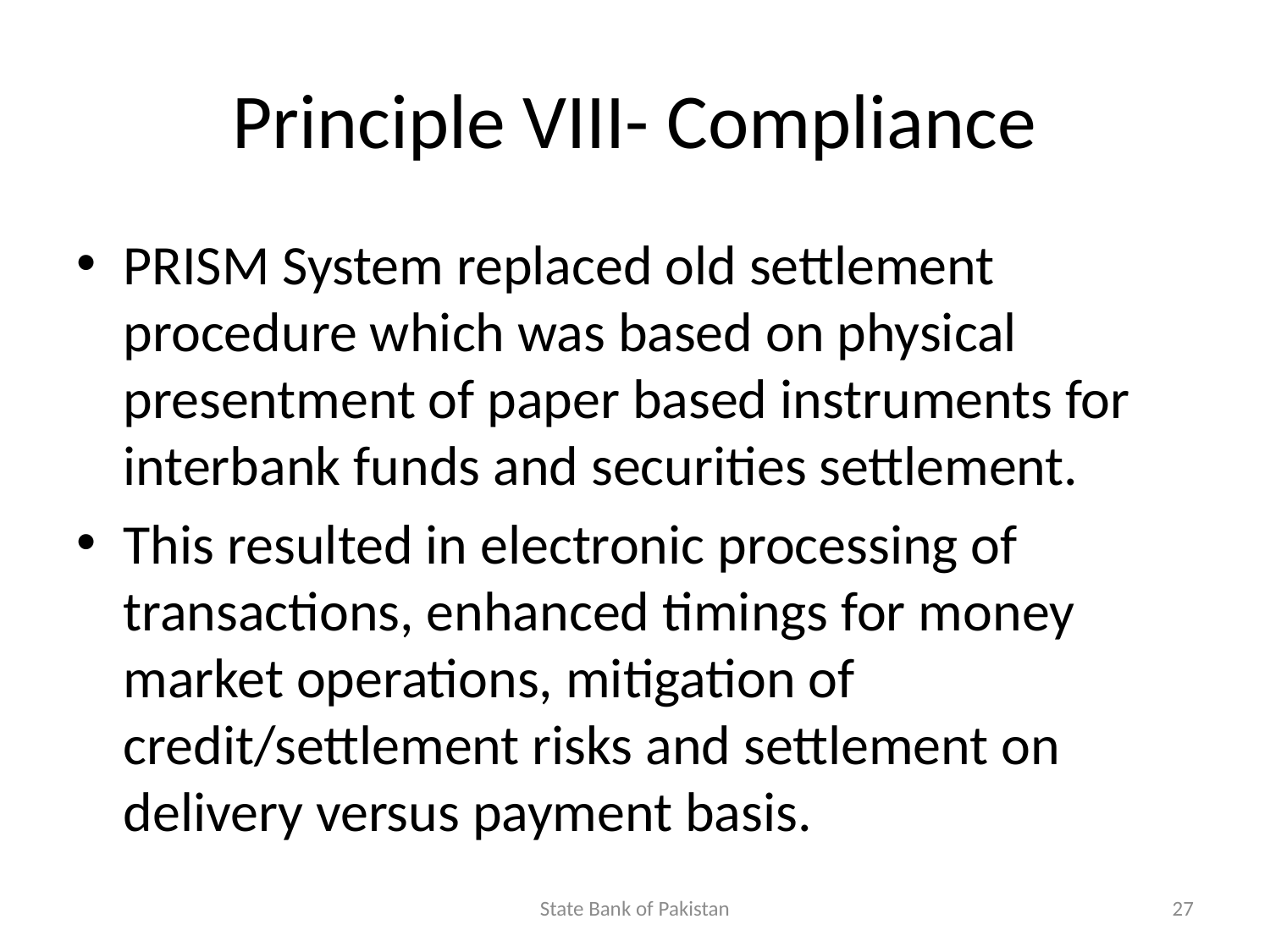

# Principle VIII- Compliance
PRISM System replaced old settlement procedure which was based on physical presentment of paper based instruments for interbank funds and securities settlement.
This resulted in electronic processing of transactions, enhanced timings for money market operations, mitigation of credit/settlement risks and settlement on delivery versus payment basis.
State Bank of Pakistan
27